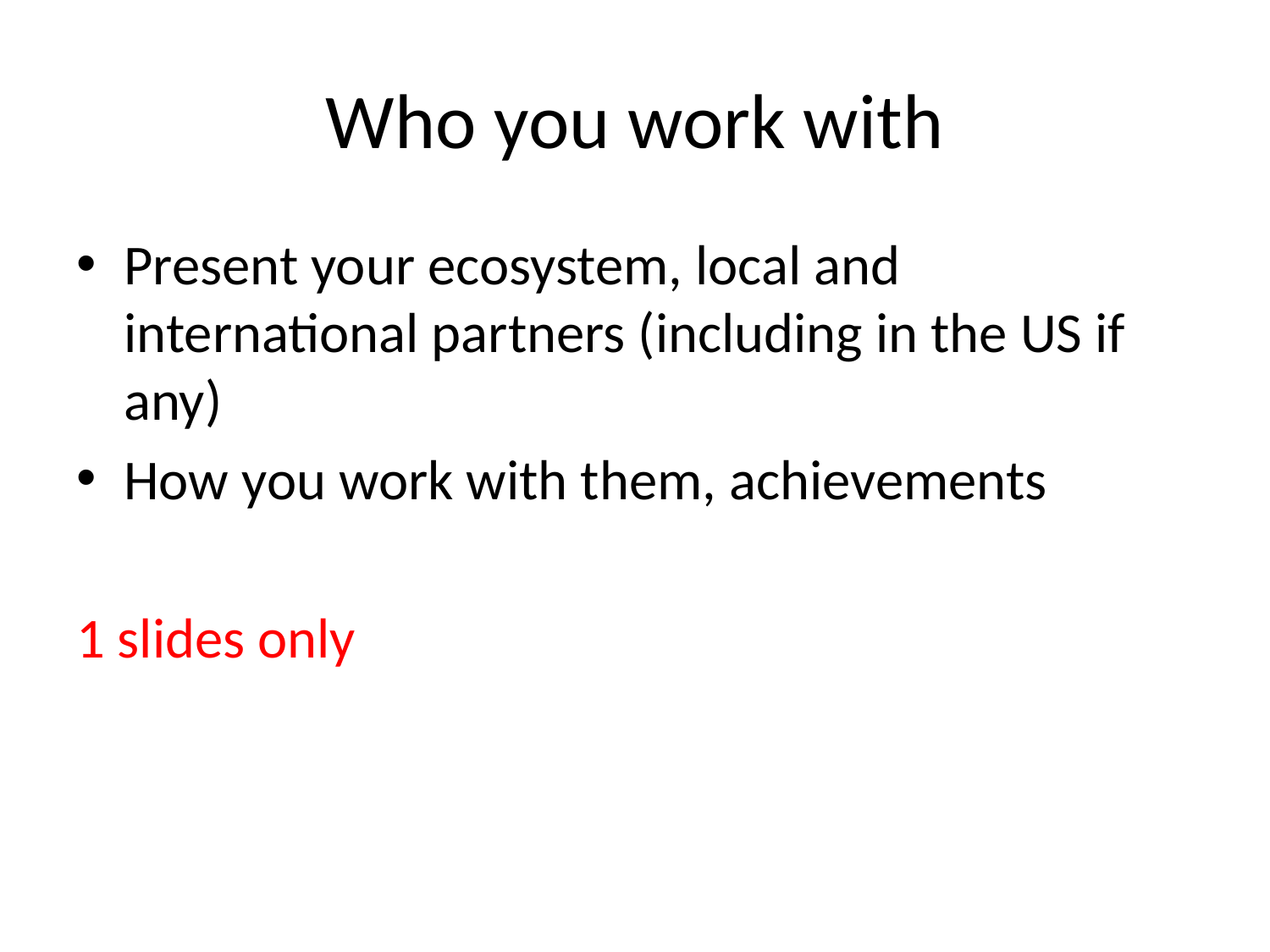

# Who you work with
Present your ecosystem, local and international partners (including in the US if any)
How you work with them, achievements

1 slides only